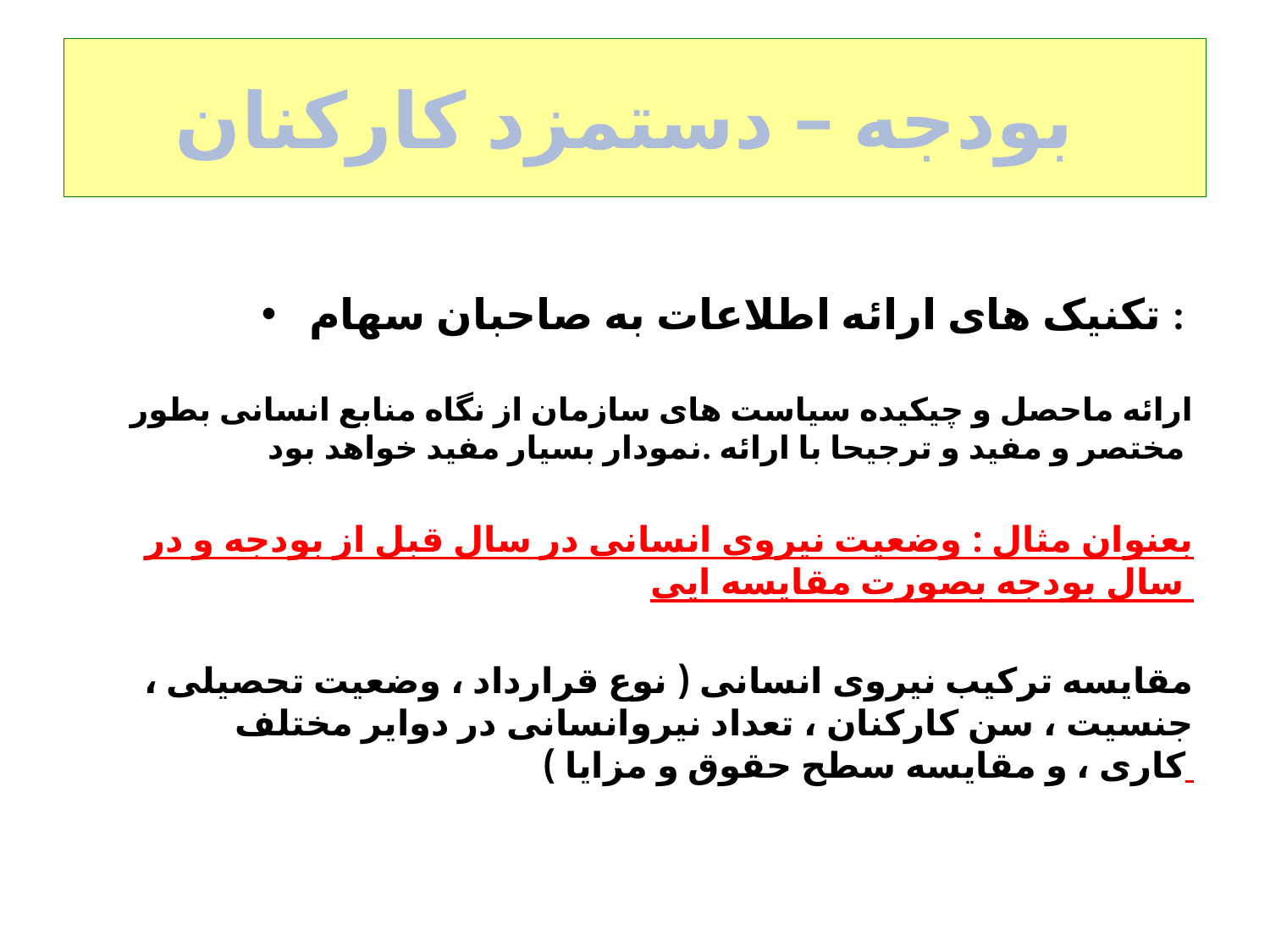

# بودجه – دستمزد کارکنان

تکنیک های ارائه اطلاعات به صاحبان سهام :

 ارائه ماحصل و چیکیده سیاست های سازمان از نگاه منابع انسانی بطور مختصر و مفید و ترجیحا با ارائه .نمودار بسیار مفید خواهد بود

بعنوان مثال : وضعیت نیروی انسانی در سال قبل از بودجه و در سال بودجه بصورت مقایسه ایی

مقایسه ترکیب نیروی انسانی ( نوع قرارداد ، وضعیت تحصیلی ، جنسیت ، سن کارکنان ، تعداد نیروانسانی در دوایر مختلف کاری ، و مقایسه سطح حقوق و مزایا )